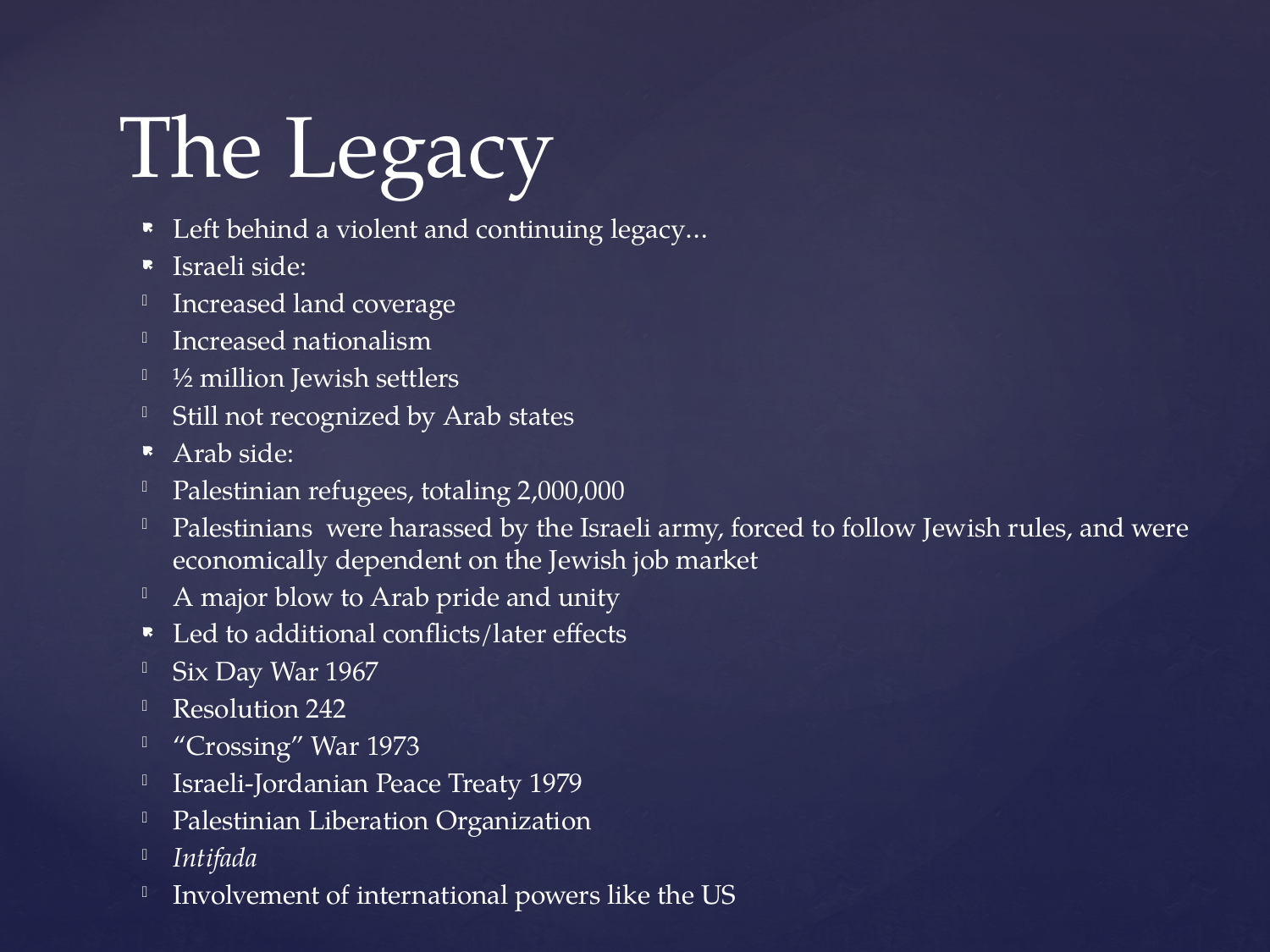

# The Legacy
Left behind a violent and continuing legacy…
Israeli side:
Increased land coverage
Increased nationalism
½ million Jewish settlers
Still not recognized by Arab states
Arab side:
Palestinian refugees, totaling 2,000,000
Palestinians  were harassed by the Israeli army, forced to follow Jewish rules, and were economically dependent on the Jewish job market
A major blow to Arab pride and unity
Led to additional conflicts/later effects
Six Day War 1967
Resolution 242
“Crossing” War 1973
Israeli-Jordanian Peace Treaty 1979
Palestinian Liberation Organization
Intifada
Involvement of international powers like the US